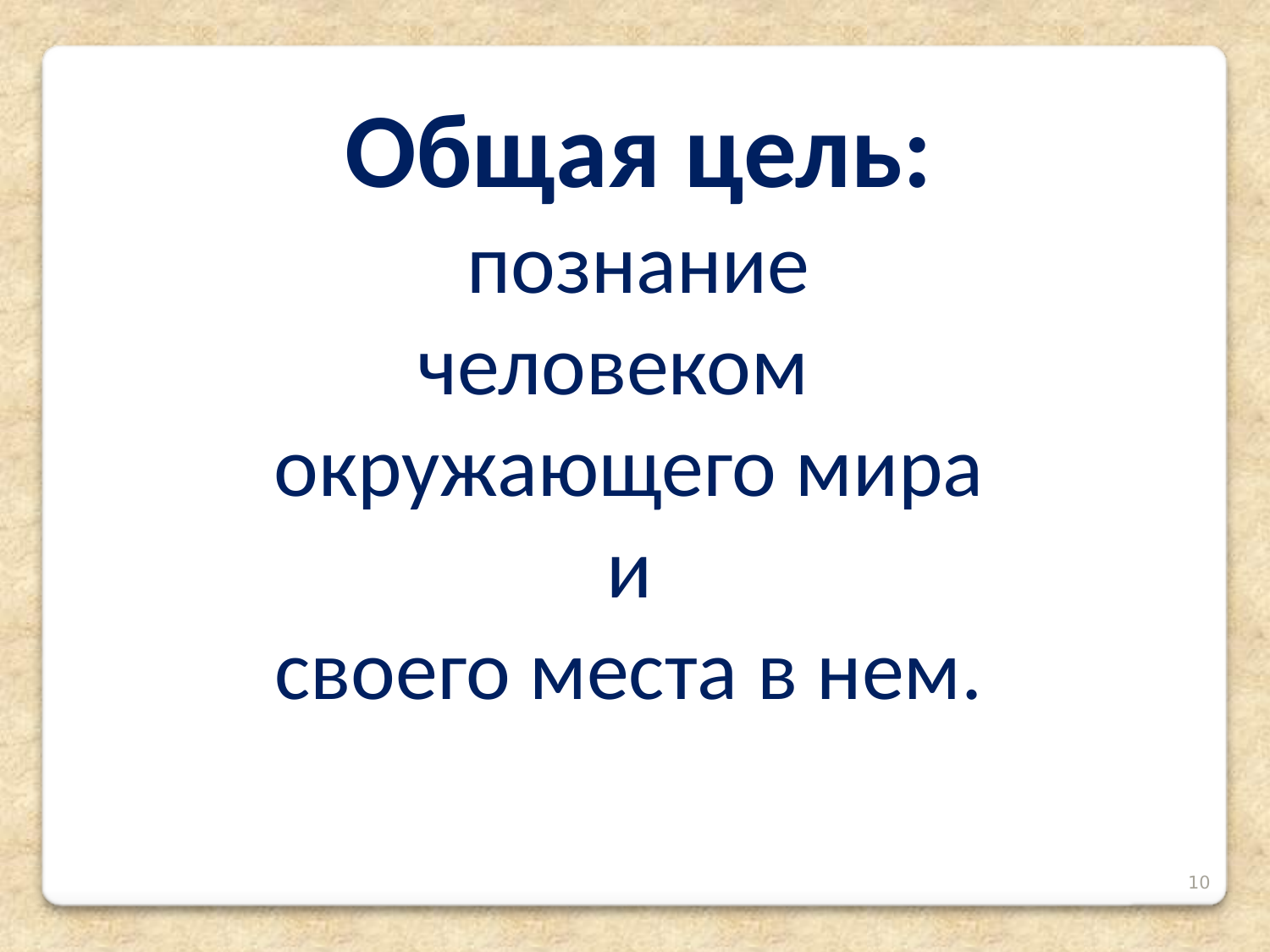

Общая цель:
познание человеком
окружающего мира
и
своего места в нем.
10